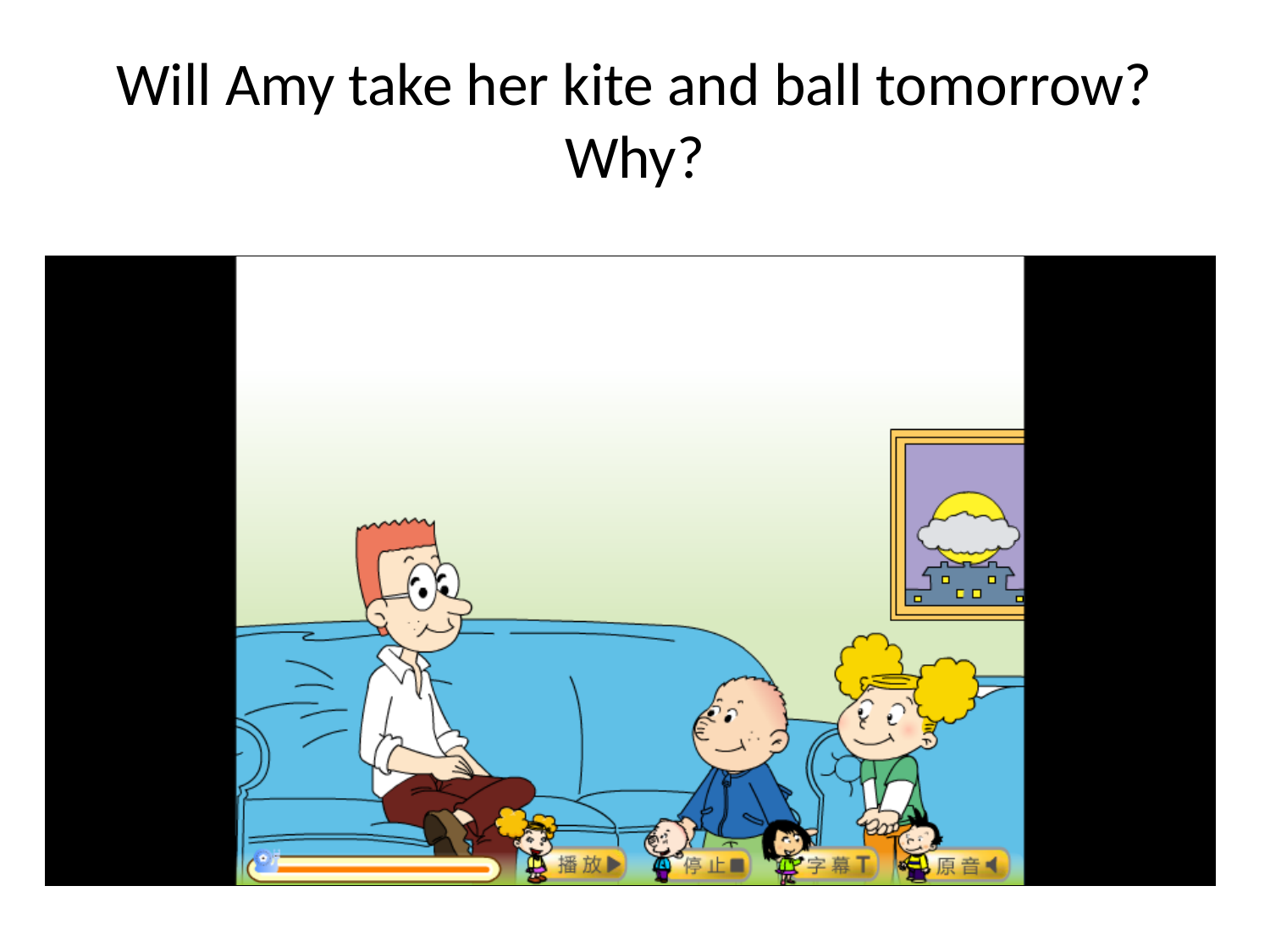

# Will Amy take her kite and ball tomorrow? Why?